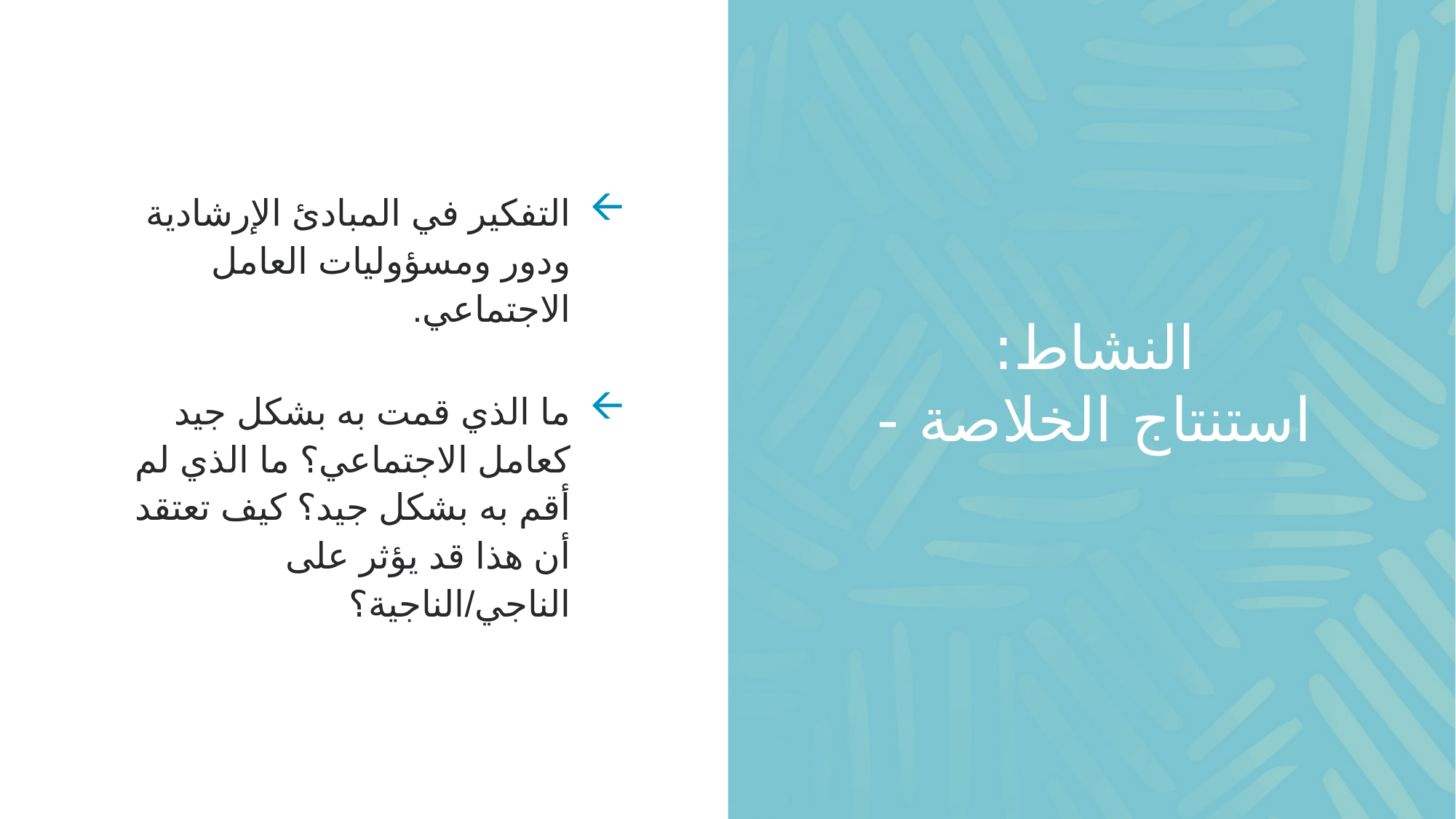

التفكير في المبادئ الإرشادية ودور ومسؤوليات العامل الاجتماعي.
ما الذي قمت به بشكل جيد  كعامل الاجتماعي؟ ما الذي لم أقم به بشكل جيد؟ كيف تعتقد أن هذا قد يؤثر على الناجي/الناجية؟
# النشاط: استنتاج الخلاصة -